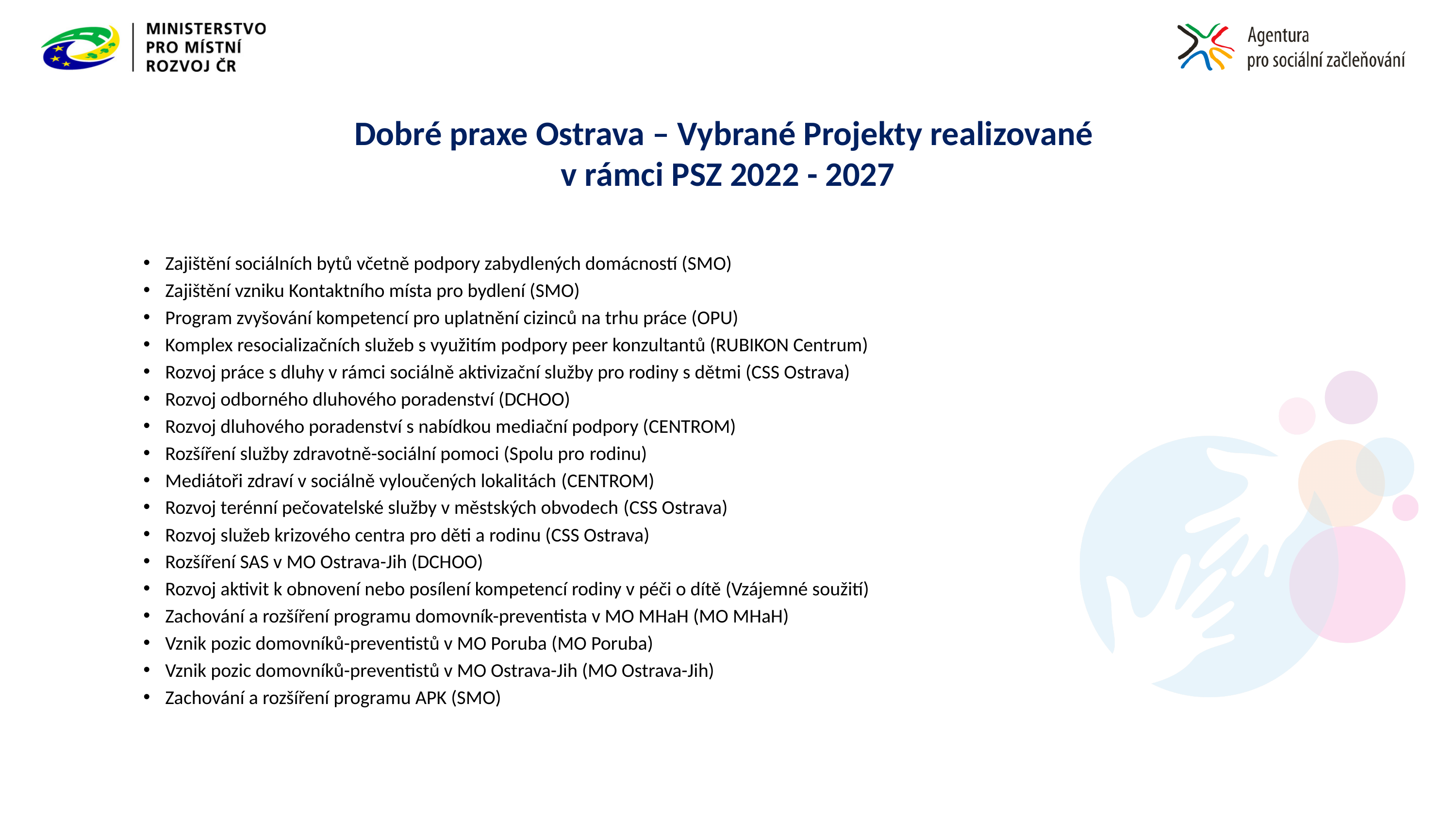

# Dobré praxe Ostrava – Vybrané Projekty realizované v rámci PSZ 2022 - 2027
Zajištění sociálních bytů včetně podpory zabydlených domácností (SMO)​
Zajištění vzniku Kontaktního místa pro bydlení (SMO)​
Program zvyšování kompetencí pro uplatnění cizinců na trhu práce (OPU)​
Komplex resocializačních služeb s využitím podpory peer konzultantů (RUBIKON Centrum)
Rozvoj práce s dluhy v rámci sociálně aktivizační služby pro rodiny s dětmi (CSS Ostrava)​
Rozvoj odborného dluhového poradenství (DCHOO)​
Rozvoj dluhového poradenství s nabídkou mediační podpory (CENTROM)​
Rozšíření služby zdravotně-sociální pomoci (Spolu pro rodinu)​
Mediátoři zdraví v sociálně vyloučených lokalitách (CENTROM)​
Rozvoj terénní pečovatelské služby v městských obvodech (CSS Ostrava)​
Rozvoj služeb krizového centra pro děti a rodinu (CSS Ostrava)​
Rozšíření SAS v MO Ostrava-Jih (DCHOO)​
Rozvoj aktivit k obnovení nebo posílení kompetencí rodiny v péči o dítě (Vzájemné soužití)​
Zachování a rozšíření programu domovník-preventista v MO MHaH (MO MHaH)​
Vznik pozic domovníků-preventistů v MO Poruba (MO Poruba)​
Vznik pozic domovníků-preventistů v MO Ostrava-Jih (MO Ostrava-Jih)​
Zachování a rozšíření programu APK (SMO)​